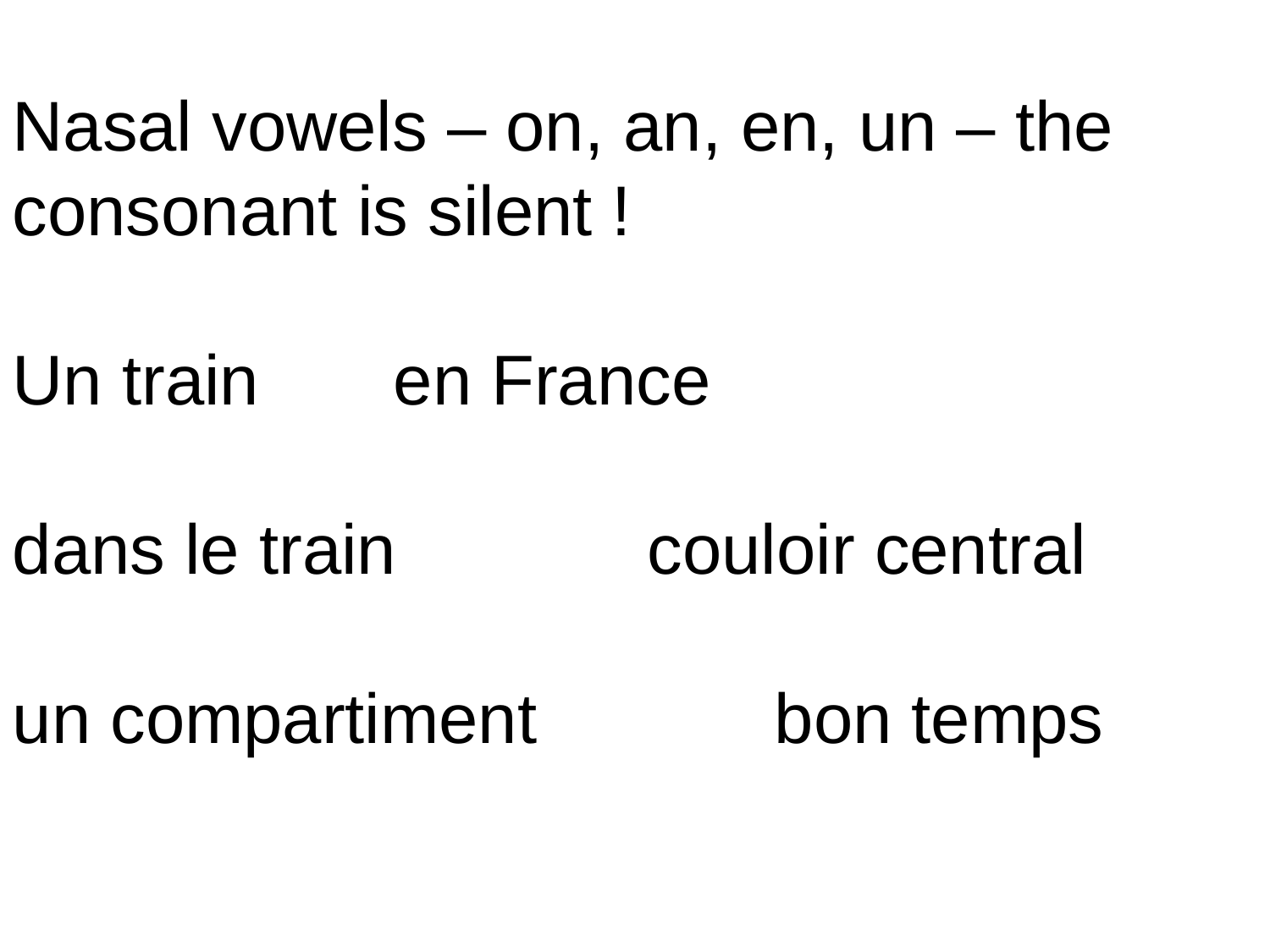

Nasal vowels – on, an, en, un – the consonant is silent !

Un train		en France

dans le train		couloir central

un compartiment		bon temps